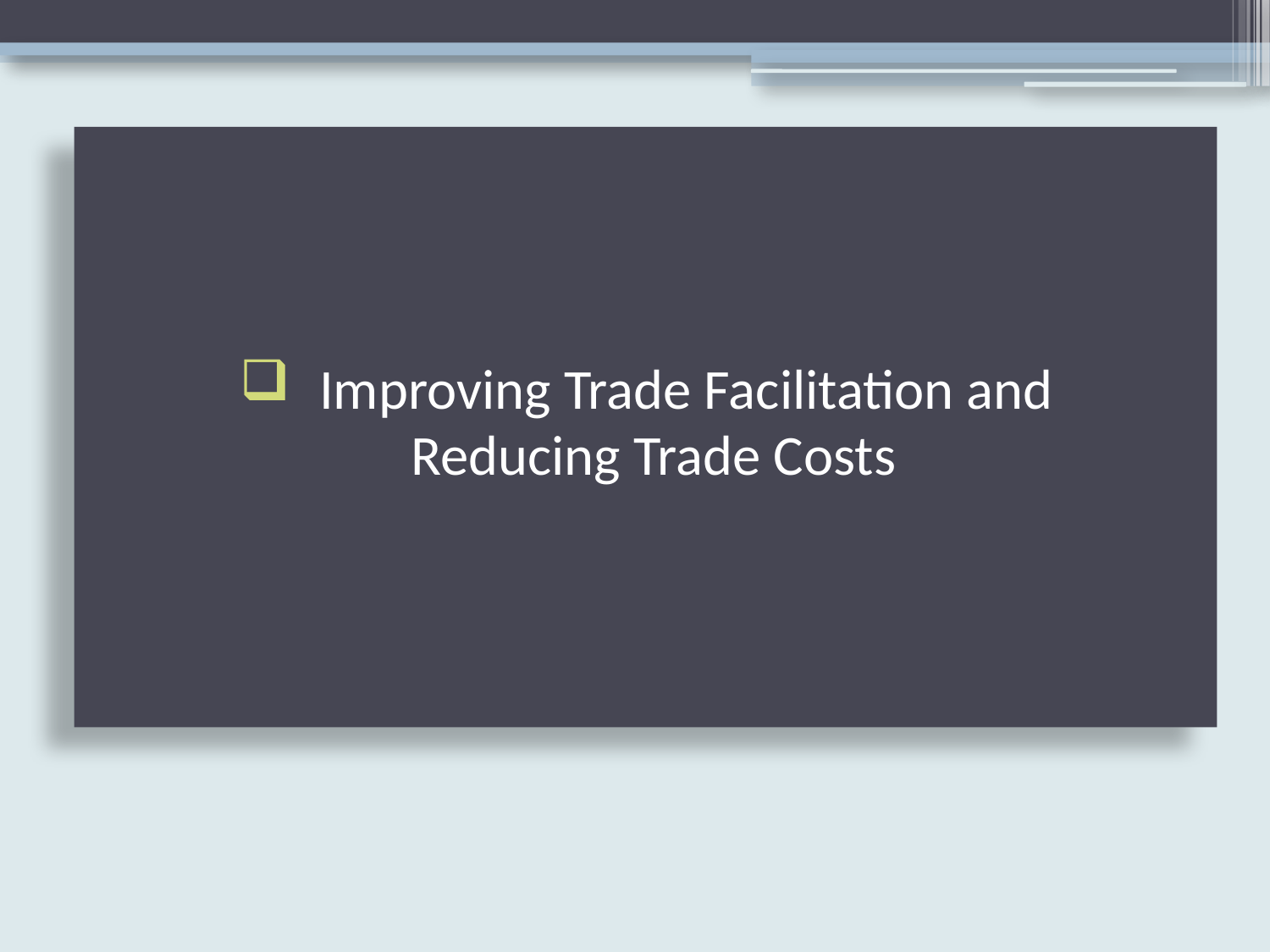

Improving Trade Facilitation and
Reducing Trade Costs